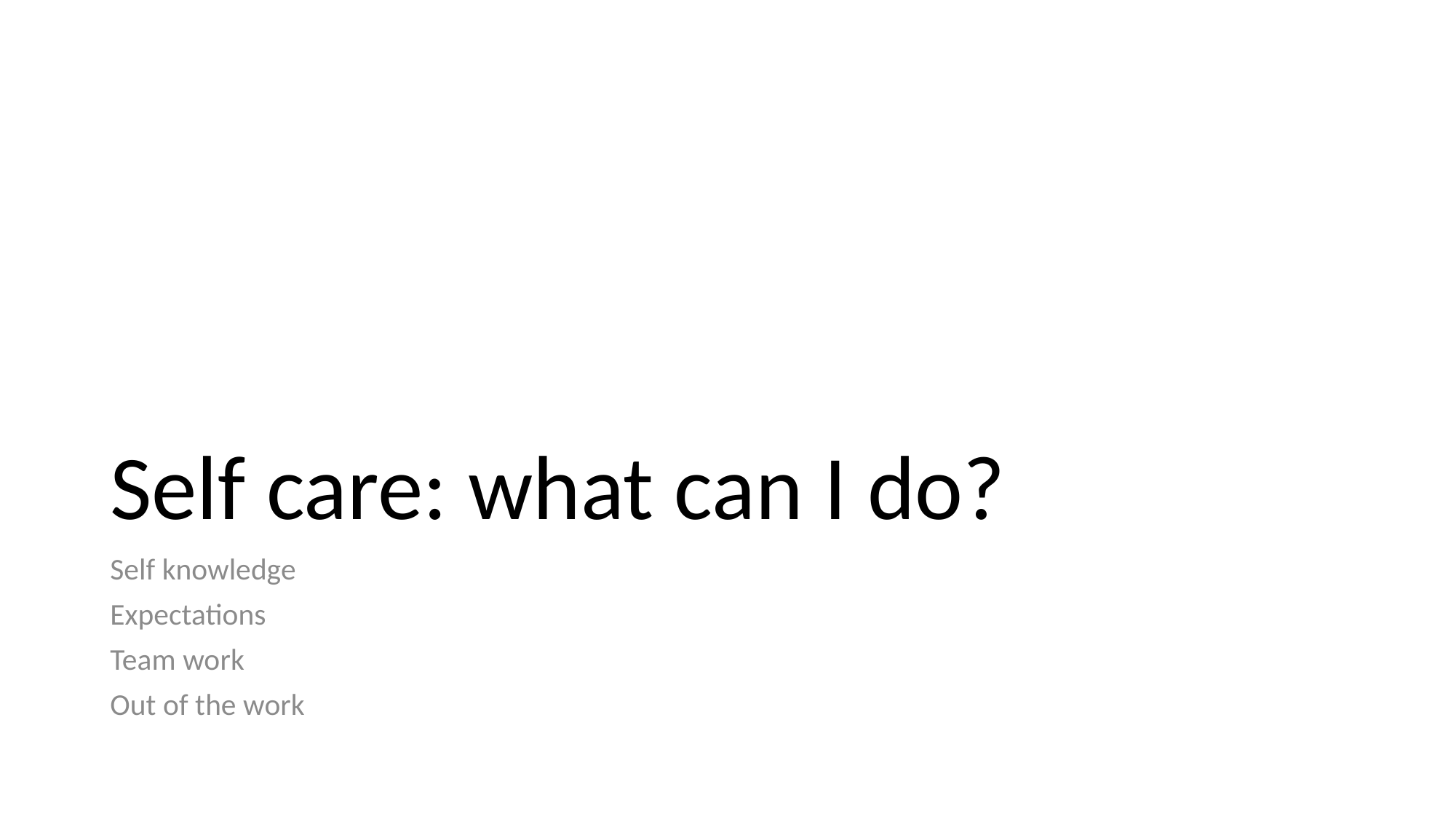

# Self care: what can I do?
Self knowledge
Expectations
Team work
Out of the work